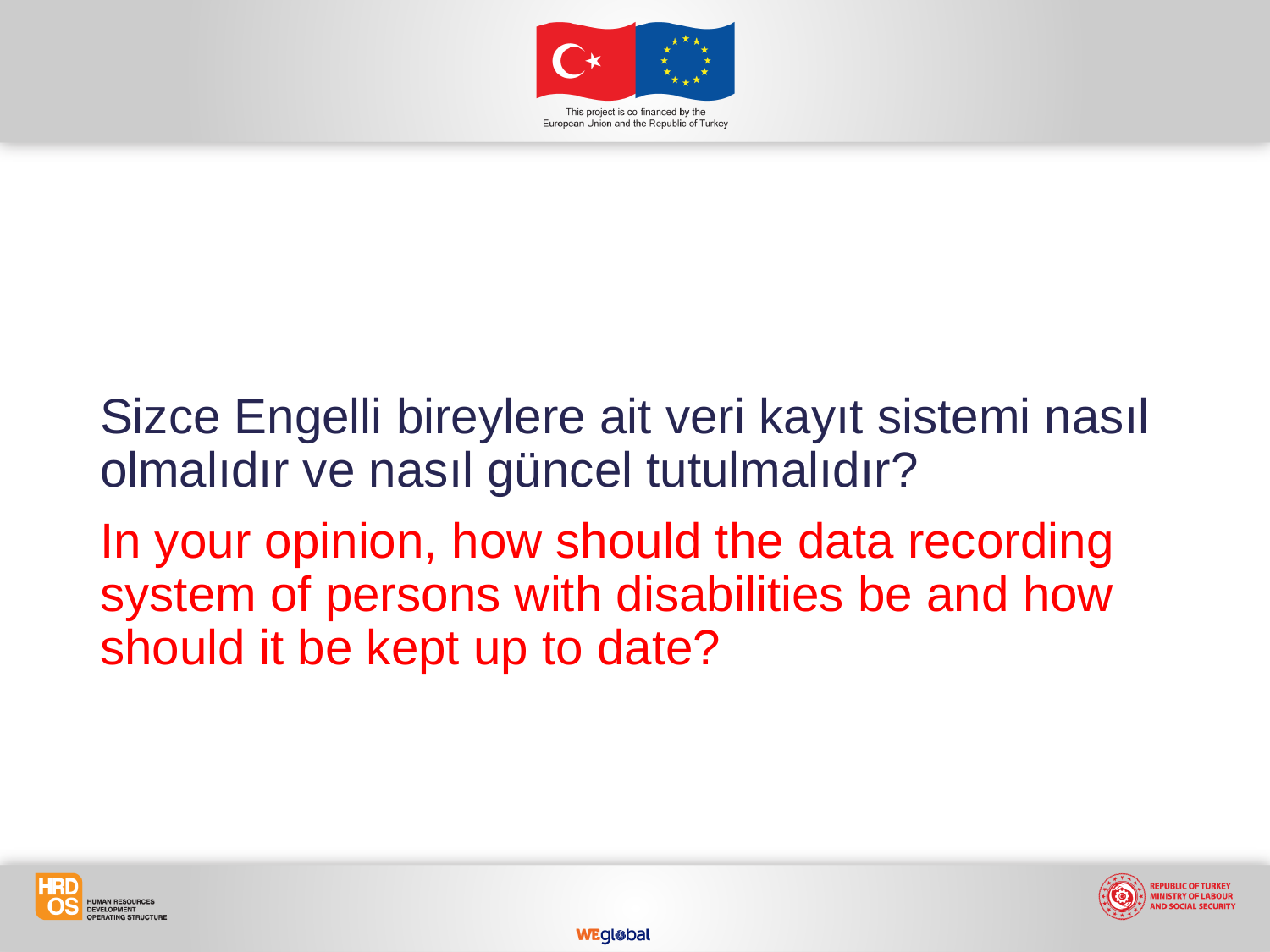

Sizce Engelli bireylere ait veri kayıt sistemi nasıl olmalıdır ve nasıl güncel tutulmalıdır?
In your opinion, how should the data recording system of persons with disabilities be and how should it be kept up to date?